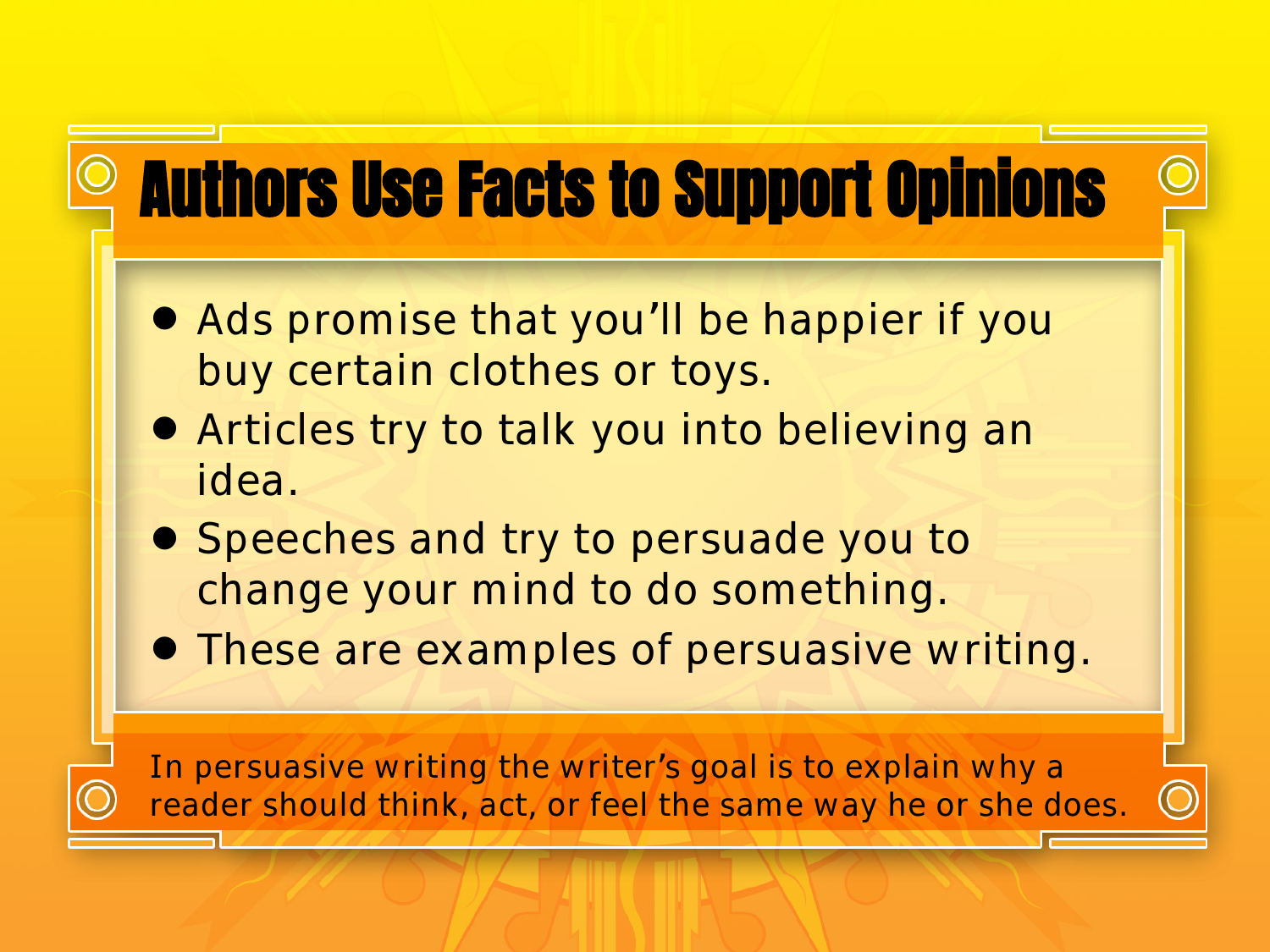

# Authors Use Facts to Support Opinions
Ads promise that you’ll be happier if you buy certain clothes or toys.
Articles try to talk you into believing an idea.
Speeches and try to persuade you to change your mind to do something.
These are examples of persuasive writing.
In persuasive writing the writer’s goal is to explain why a reader should think, act, or feel the same way he or she does.